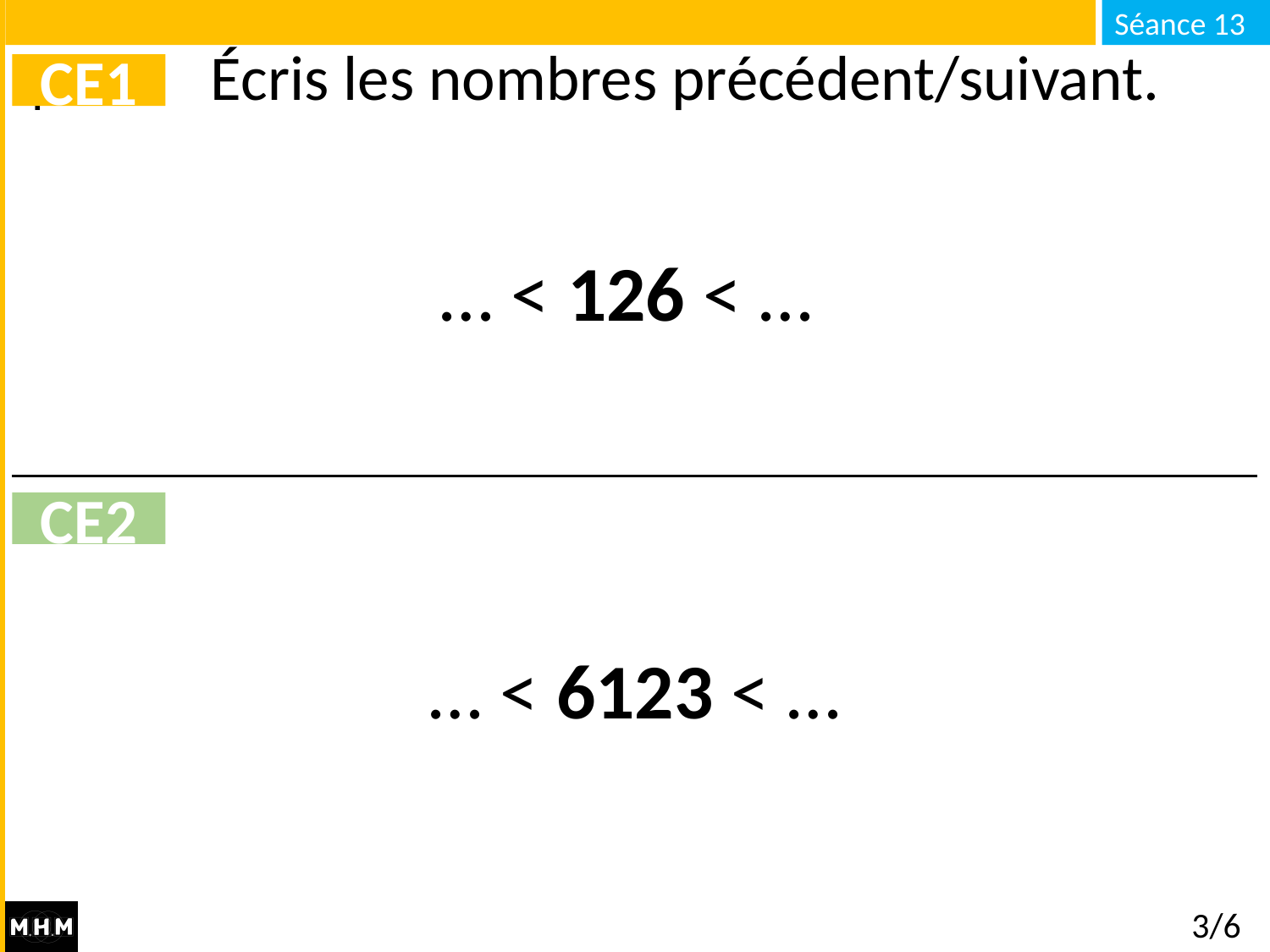

# Écris les nombres précédent/suivant.
CE1
… < 126 < …
CE2
… < 6123 < …
3/6